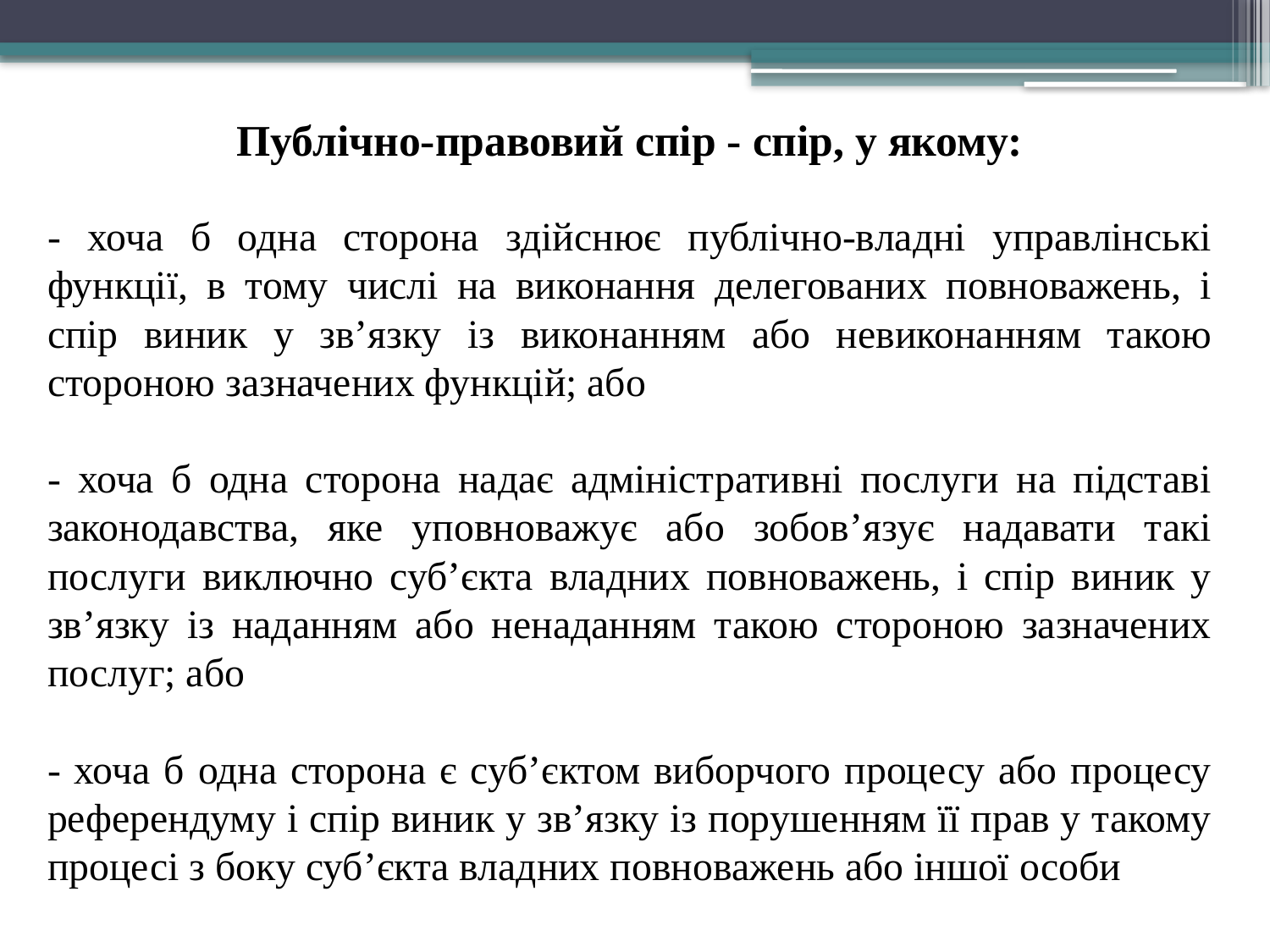

Публічно-правовий спір - спір, у якому:

- хоча б одна сторона здійснює публічно-владні управлінські функції, в тому числі на виконання делегованих повноважень, і спір виник у зв’язку із виконанням або невиконанням такою стороною зазначених функцій; або

- хоча б одна сторона надає адміністративні послуги на підставі законодавства, яке уповноважує або зобов’язує надавати такі послуги виключно суб’єкта владних повноважень, і спір виник у зв’язку із наданням або ненаданням такою стороною зазначених послуг; або

- хоча б одна сторона є суб’єктом виборчого процесу або процесу референдуму і спір виник у зв’язку із порушенням її прав у такому процесі з боку суб’єкта владних повноважень або іншої особи